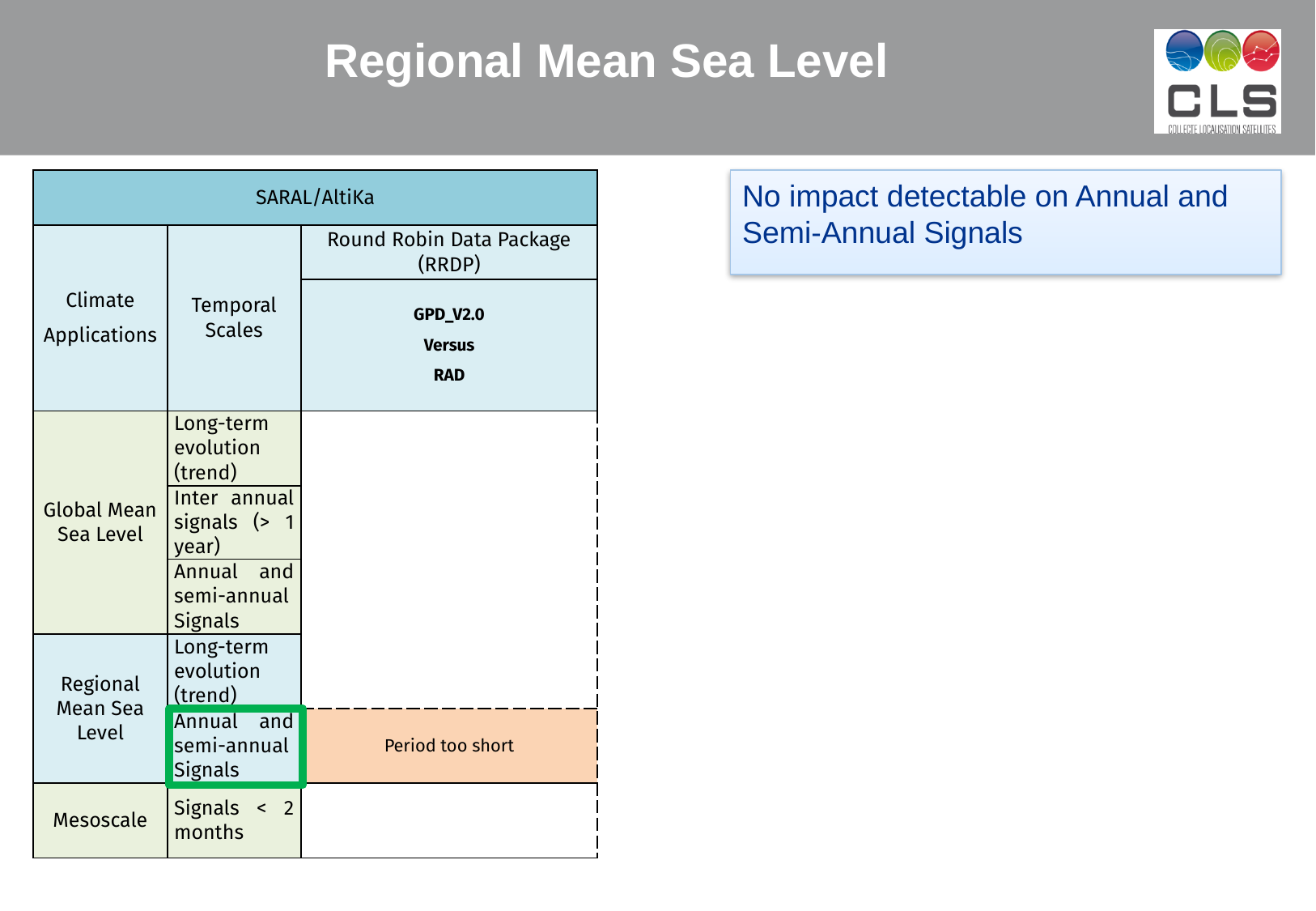

Regional Mean Sea Level
| SARAL/AltiKa |  |  |
| --- | --- | --- |
| Climate Applications | Temporal Scales | Round Robin Data Package (RRDP) |
|  |  | GPD\_V2.0 Versus RAD |
| Global Mean Sea Level | Long-term evolution (trend) |  |
|  | Inter annual signals (> 1 year) |  |
|  | Annual and semi-annual Signals |  |
| Regional Mean Sea Level | Long-term evolution (trend) |  |
|  | Annual and semi-annual Signals | Period too short |
| Mesoscale | Signals < 2 months |  |
No impact detectable on Annual and Semi-Annual Signals